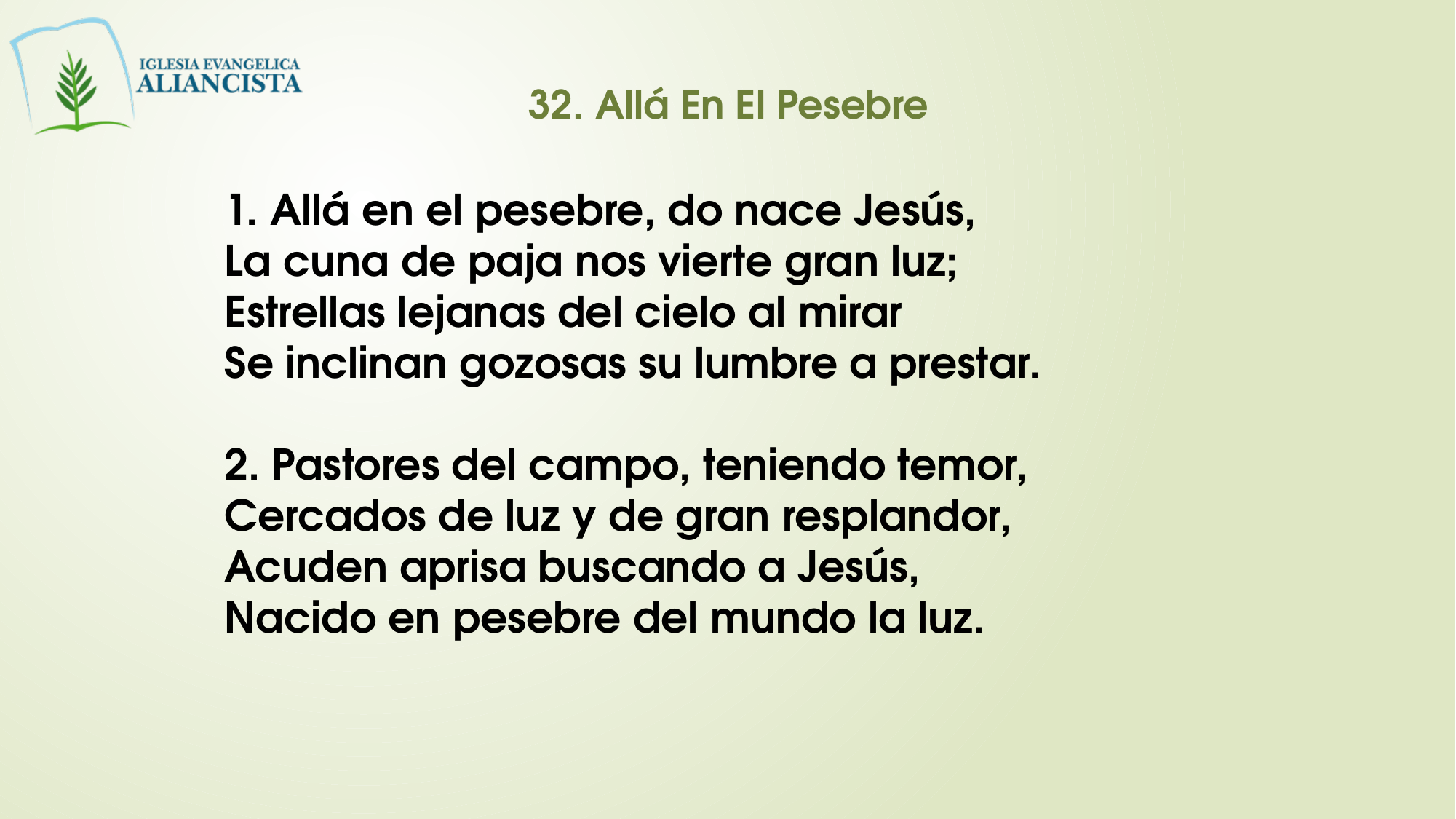

32. Allá En El Pesebre
1. Allá en el pesebre, do nace Jesús,
La cuna de paja nos vierte gran luz;
Estrellas lejanas del cielo al mirar
Se inclinan gozosas su lumbre a prestar.

2. Pastores del campo, teniendo temor,
Cercados de luz y de gran resplandor,
Acuden aprisa buscando a Jesús,
Nacido en pesebre del mundo la luz.